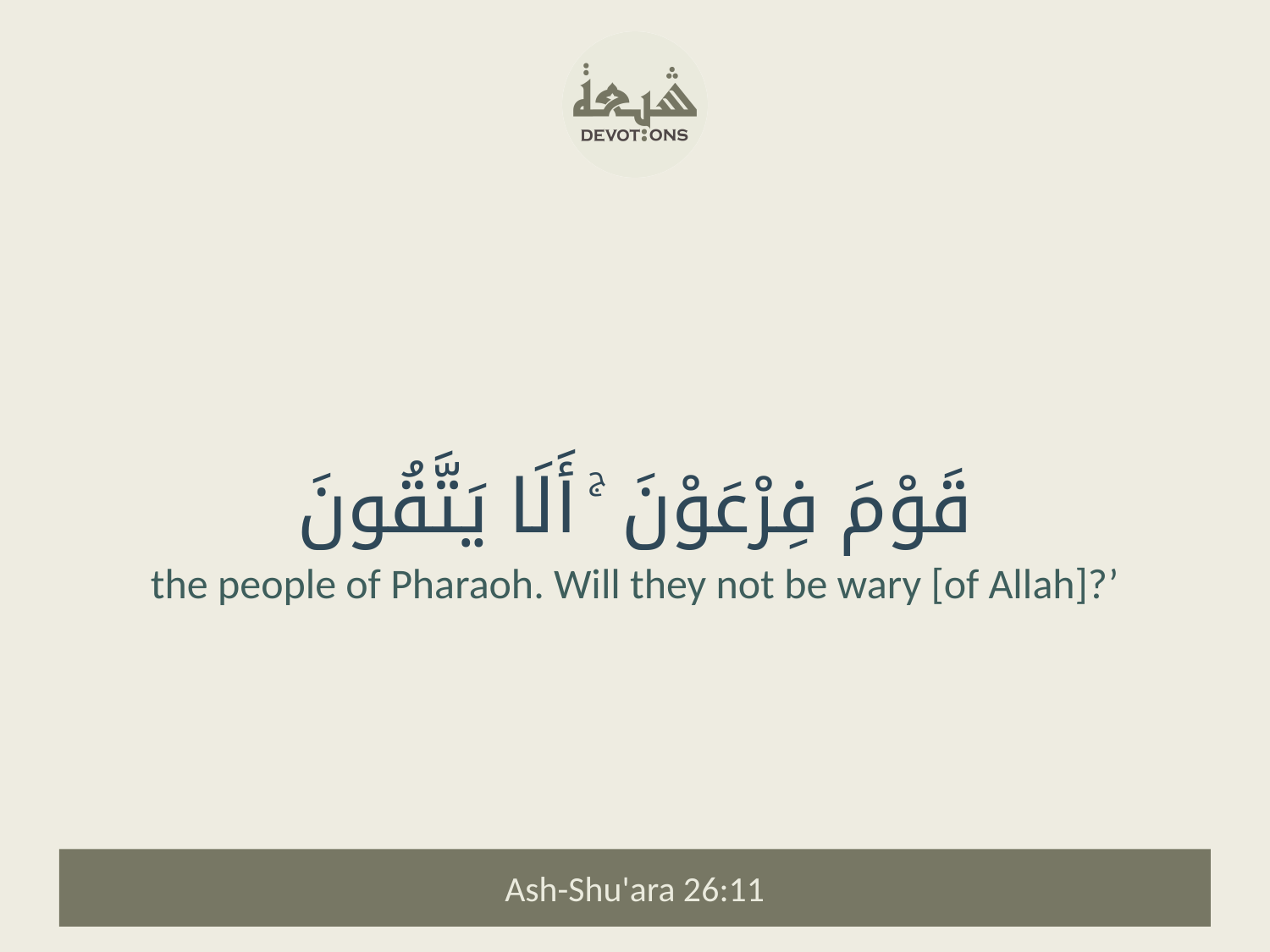

قَوْمَ فِرْعَوْنَ ۚ أَلَا يَتَّقُونَ
the people of Pharaoh. Will they not be wary [of Allah]?’
Ash-Shu'ara 26:11